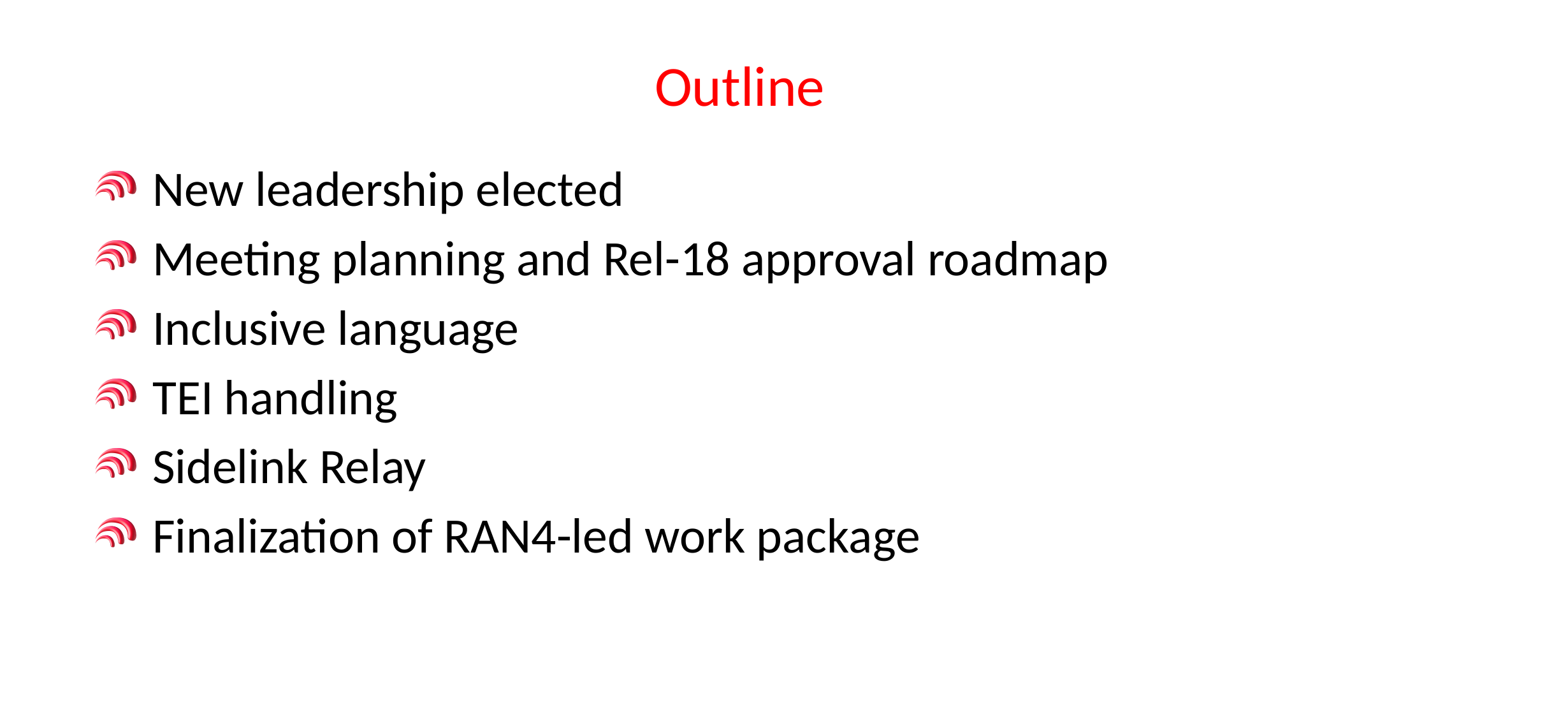

# Outline
 New leadership elected
 Meeting planning and Rel-18 approval roadmap
 Inclusive language
 TEI handling
 Sidelink Relay
 Finalization of RAN4-led work package